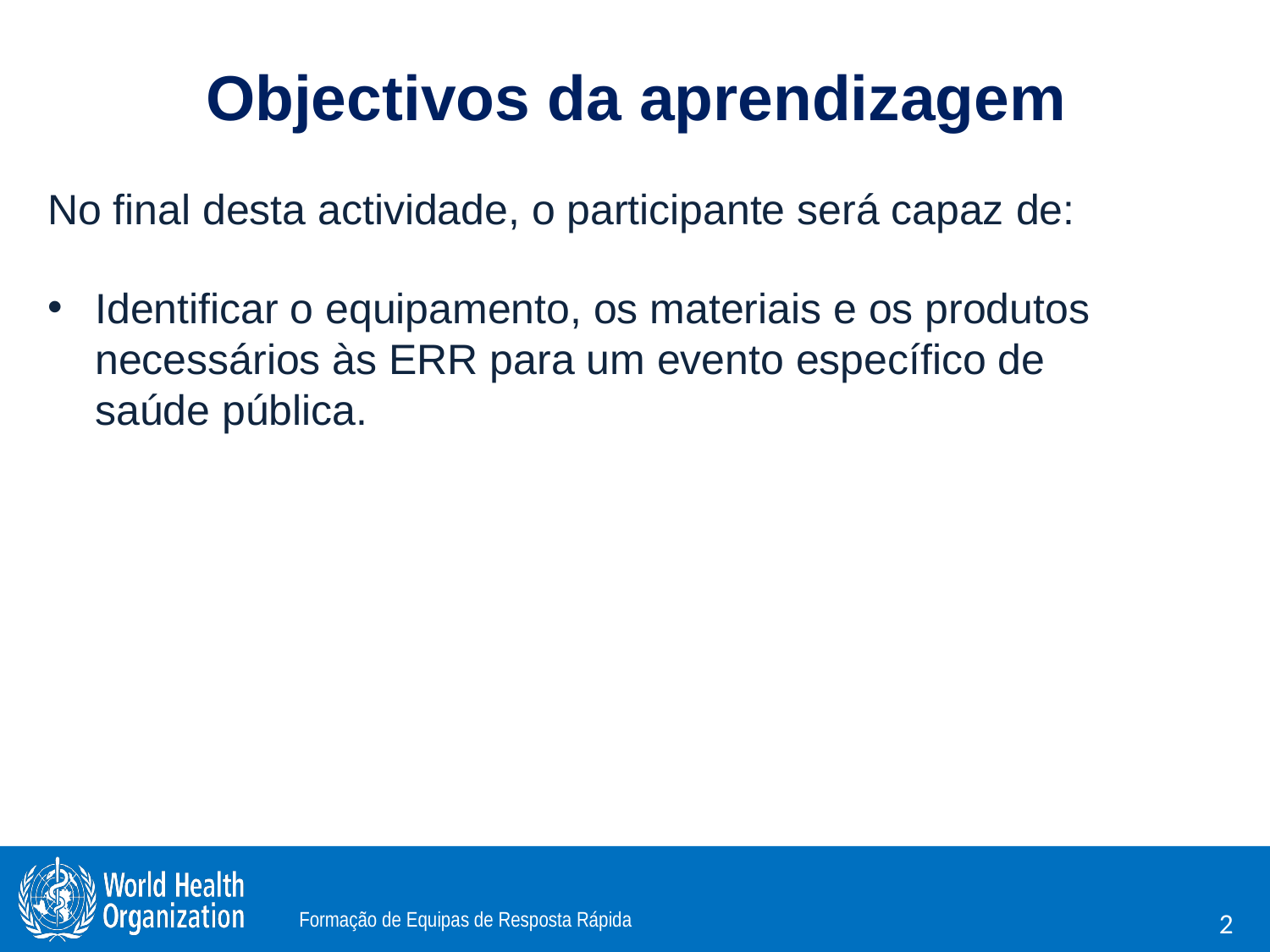

# Objectivos da aprendizagem
No final desta actividade, o participante será capaz de:

Identificar o equipamento, os materiais e os produtos necessários às ERR para um evento específico de saúde pública.